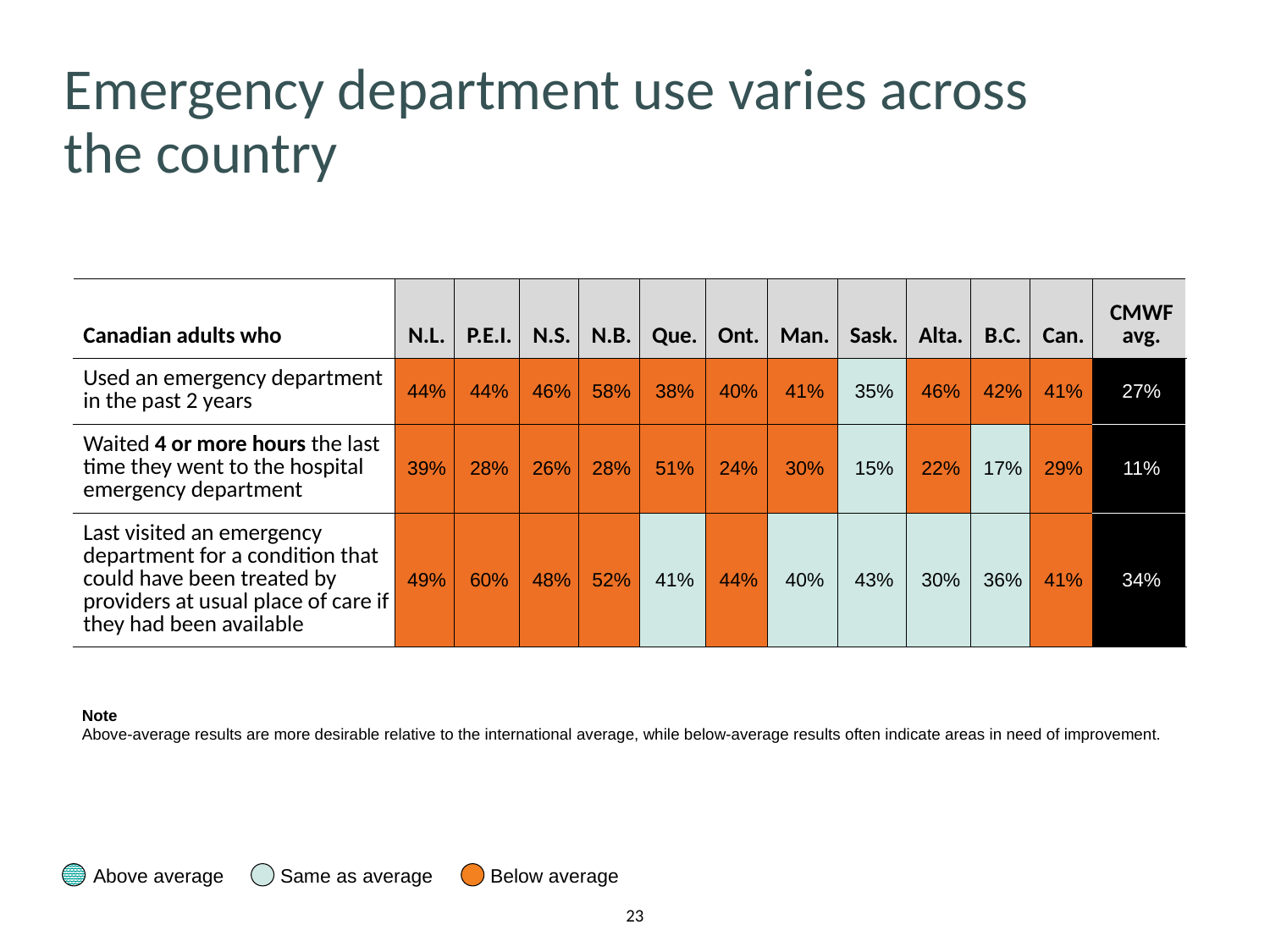

# Emergency department use varies across the country
| Canadian adults who | N.L. | P.E.I. | N.S. | N.B. | Que. | Ont. | Man. | Sask. | Alta. | B.C. | Can. | CMWF avg. |
| --- | --- | --- | --- | --- | --- | --- | --- | --- | --- | --- | --- | --- |
| Used an emergency department in the past 2 years | 44% | 44% | 46% | 58% | 38% | 40% | 41% | 35% | 46% | 42% | 41% | 27% |
| Waited 4 or more hours the last time they went to the hospital emergency department | 39% | 28% | 26% | 28% | 51% | 24% | 30% | 15% | 22% | 17% | 29% | 11% |
| Last visited an emergency department for a condition that could have been treated by providers at usual place of care if they had been available | 49% | 60% | 48% | 52% | 41% | 44% | 40% | 43% | 30% | 36% | 41% | 34% |
Note
Above-average results are more desirable relative to the international average, while below-average results often indicate areas in need of improvement.
Below average

Above average

Same as average